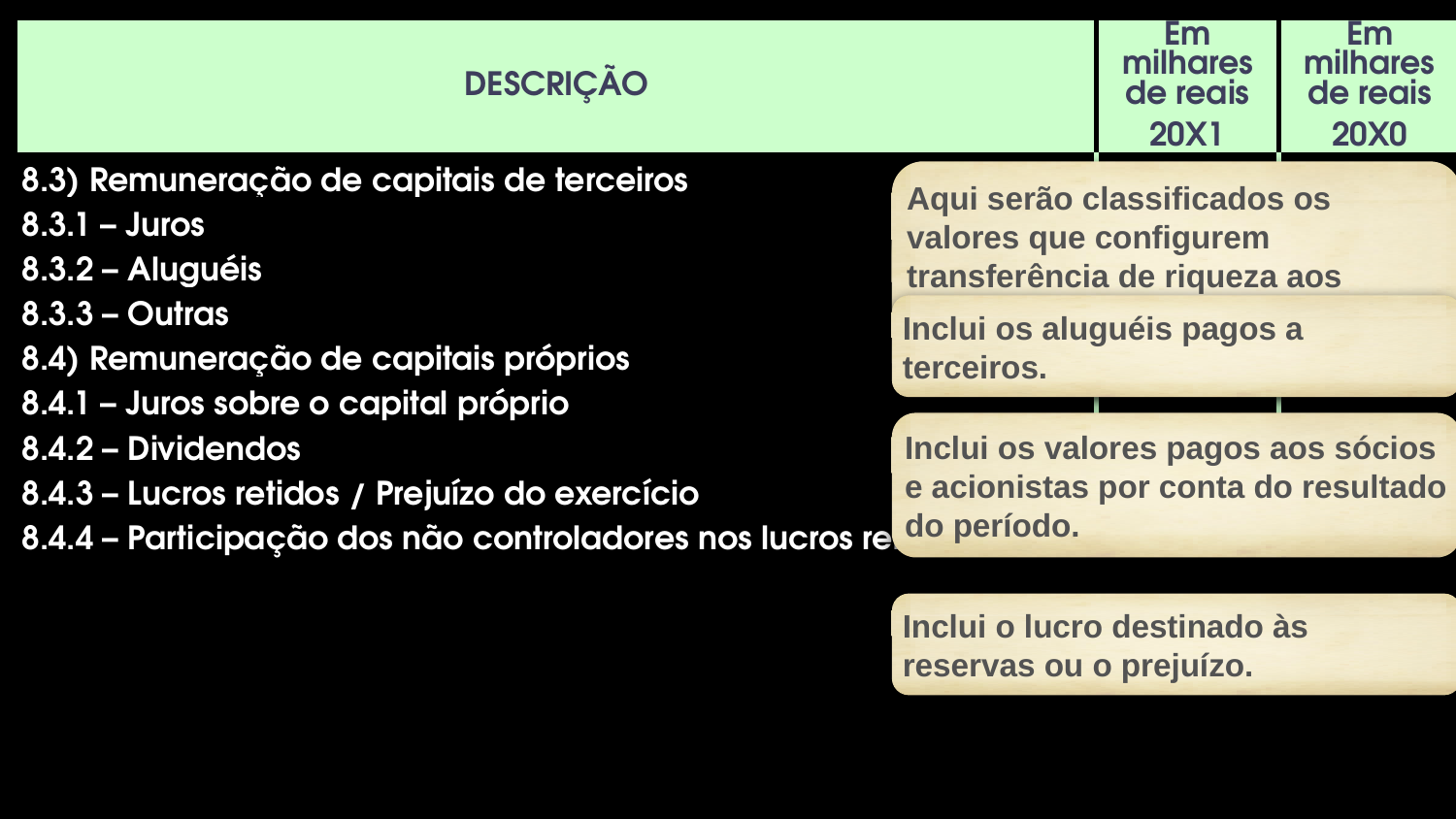

Modelo I
Demonstração do Valor Adicionado
EMPRESAS EM GERAL
| DESCRIÇÃO | Em milhares de reais 20X1 | Em milhares de reais 20X0 |
| --- | --- | --- |
| 8.3) Remuneração de capitais de terceiros |  |  |
| 8.3.1 – Juros |  |  |
| 8.3.2 – Aluguéis |  |  |
| 8.3.3 – Outras |  |  |
| 8.4) Remuneração de capitais próprios |  |  |
| 8.4.1 – Juros sobre o capital próprio |  |  |
| 8.4.2 – Dividendos |  |  |
| 8.4.3 – Lucros retidos / Prejuízo do exercício |  |  |
| 8.4.4 – Participação dos não controladores nos lucros retidos |  |  |
Aqui serão classificados os valores que configurem transferência de riqueza aos financiadores externos de capital.
Inclui as despesas financeiras, inclusive as variações cambiais passivas, que tenham sido capitalizados no período.
Inclui os aluguéis pagos a terceiros.
Inclui os valores pagos aos sócios e acionistas por conta do resultado do período.
Inclui o lucro destinado às reservas ou o prejuízo.
(*) O total do item 8 deve ser exatamente igual ao item 7.